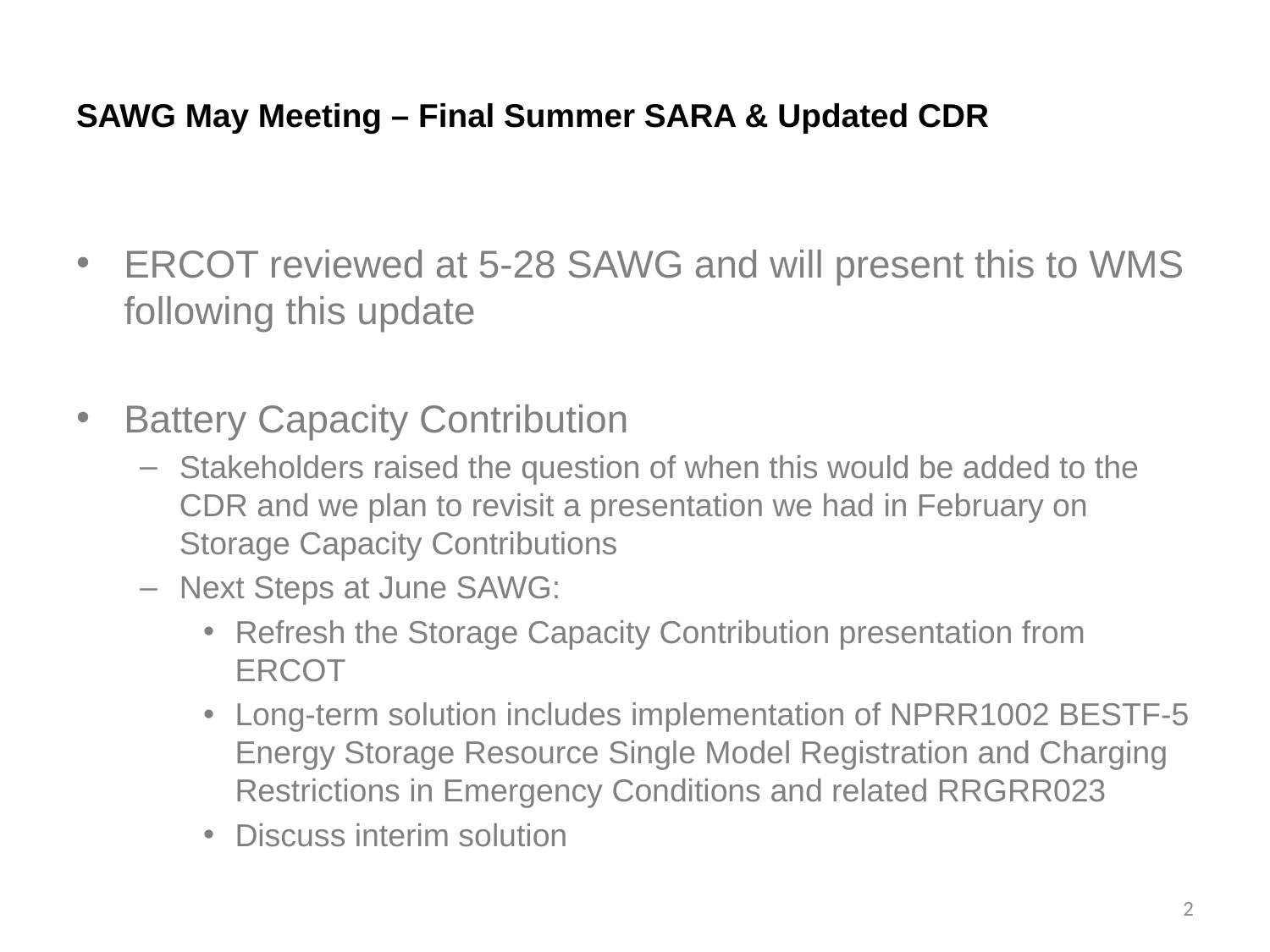

# SAWG May Meeting – Final Summer SARA & Updated CDR
ERCOT reviewed at 5-28 SAWG and will present this to WMS following this update

Battery Capacity Contribution
Stakeholders raised the question of when this would be added to the CDR and we plan to revisit a presentation we had in February on Storage Capacity Contributions
Next Steps at June SAWG:
Refresh the Storage Capacity Contribution presentation from ERCOT
Long-term solution includes implementation of NPRR1002 BESTF-5 Energy Storage Resource Single Model Registration and Charging Restrictions in Emergency Conditions and related RRGRR023
Discuss interim solution

2